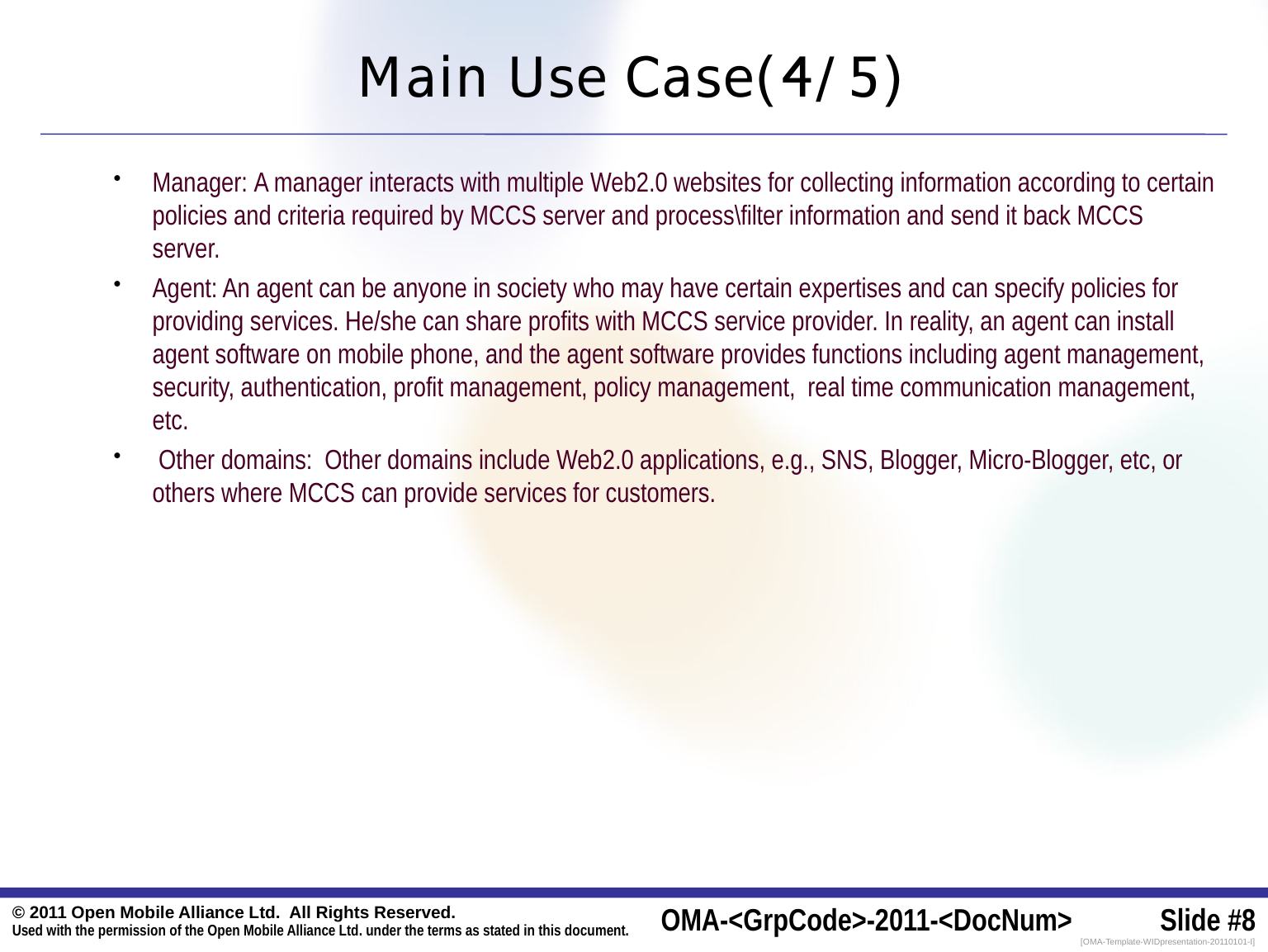

# Main Use Case(4/5)
Manager: A manager interacts with multiple Web2.0 websites for collecting information according to certain policies and criteria required by MCCS server and process\filter information and send it back MCCS server.
Agent: An agent can be anyone in society who may have certain expertises and can specify policies for providing services. He/she can share profits with MCCS service provider. In reality, an agent can install agent software on mobile phone, and the agent software provides functions including agent management, security, authentication, profit management, policy management,  real time communication management, etc.
 Other domains:  Other domains include Web2.0 applications, e.g., SNS, Blogger, Micro-Blogger, etc, or others where MCCS can provide services for customers.